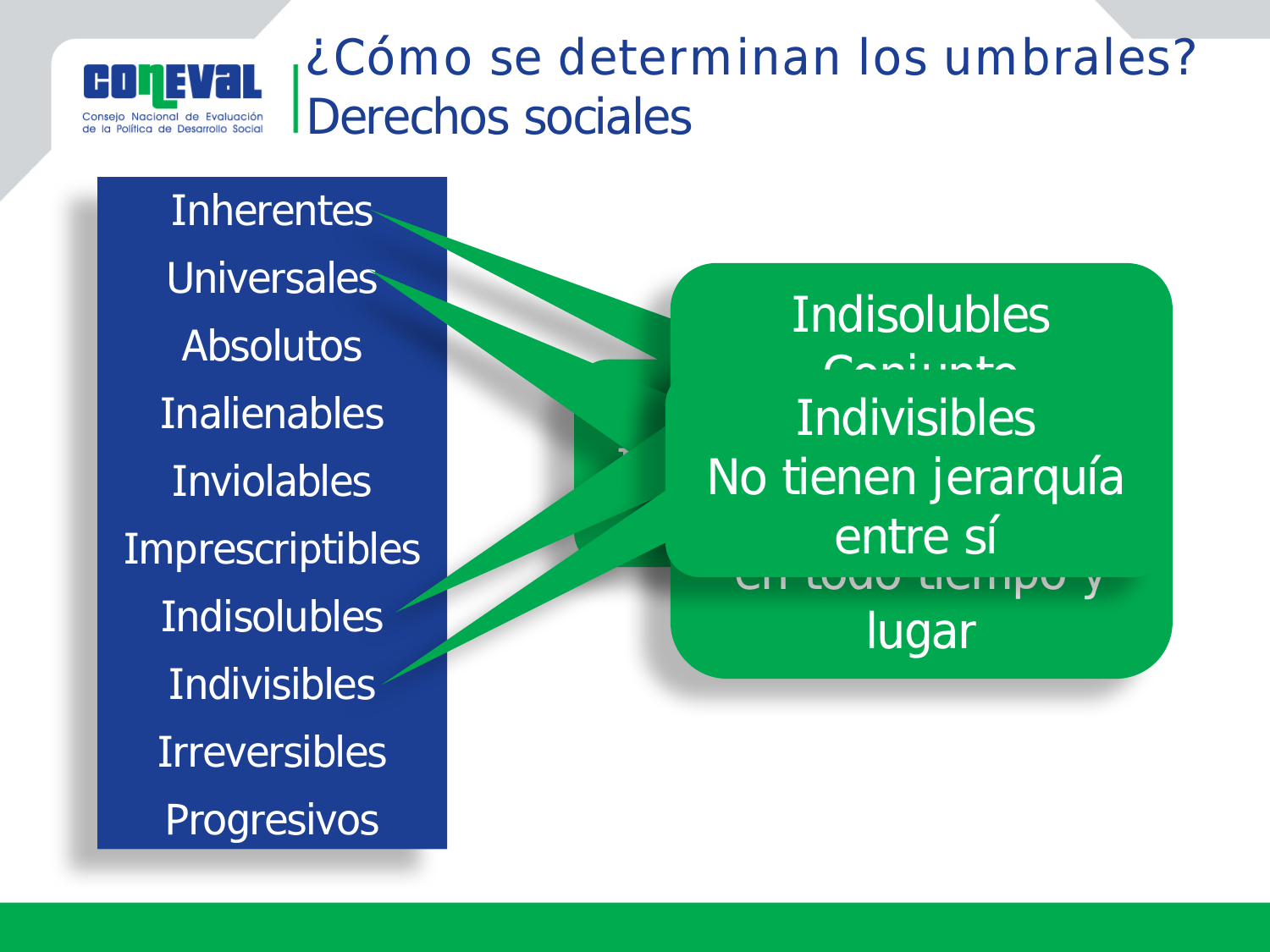

¿Cómo se determinan los umbrales?
Derechos sociales
Inherentes

Universales

Absolutos

Inalienables

Inviolables

Imprescriptibles

Indisolubles

Indivisibles

Irreversibles

Progresivos
Indisolubles
Conjunto inseparable de derechos
Universales
Se extienden a todo el género humano en todo tiempo y lugar
Inherentes
Innatos a todos los seres humanos
Indivisibles
No tienen jerarquía entre sí